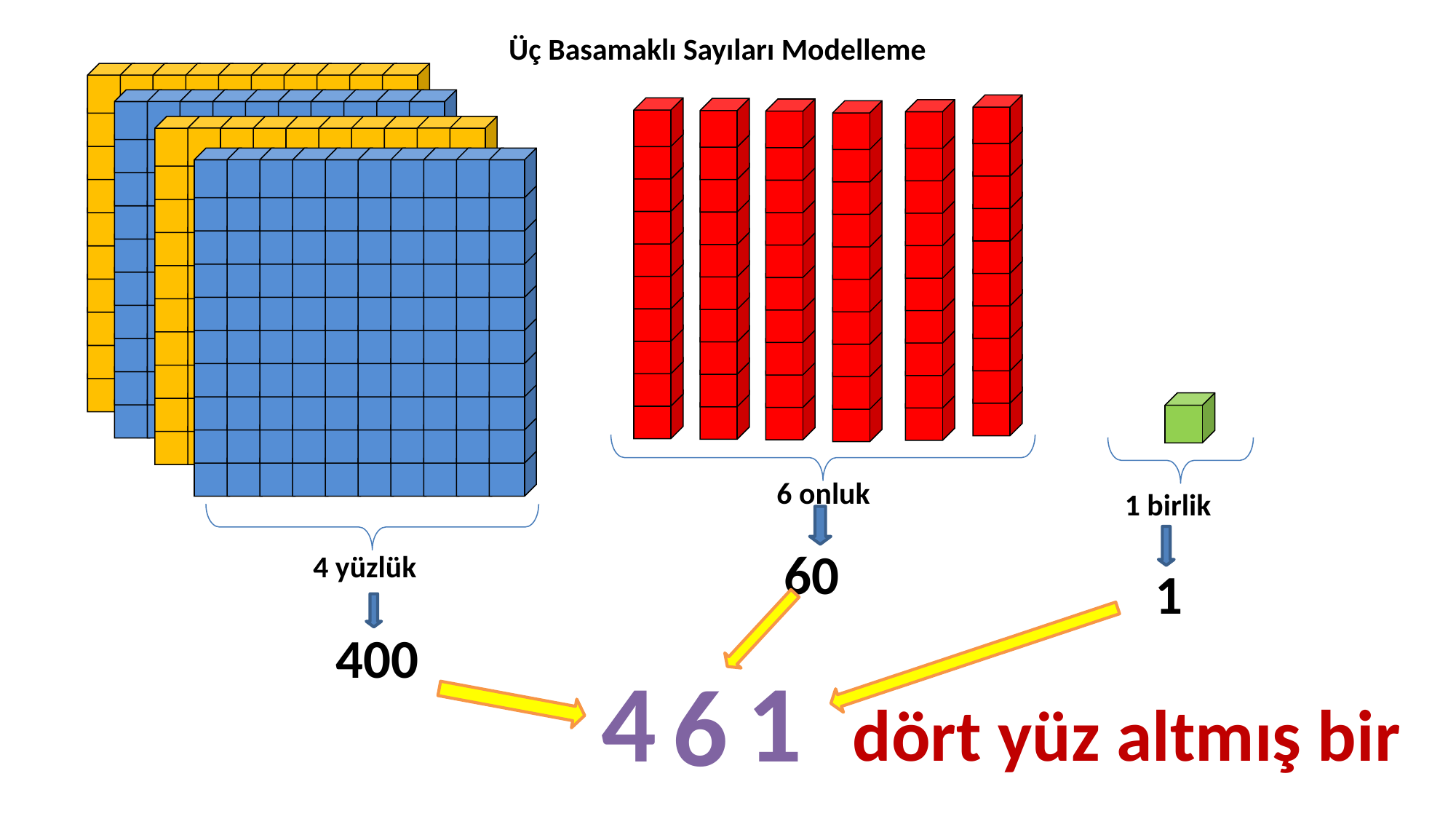

Üç Basamaklı Sayıları Modelleme

6 onluk
1 birlik

60

4 yüzlük
  1

400

 1
 4
 6
dört yüz altmış bir